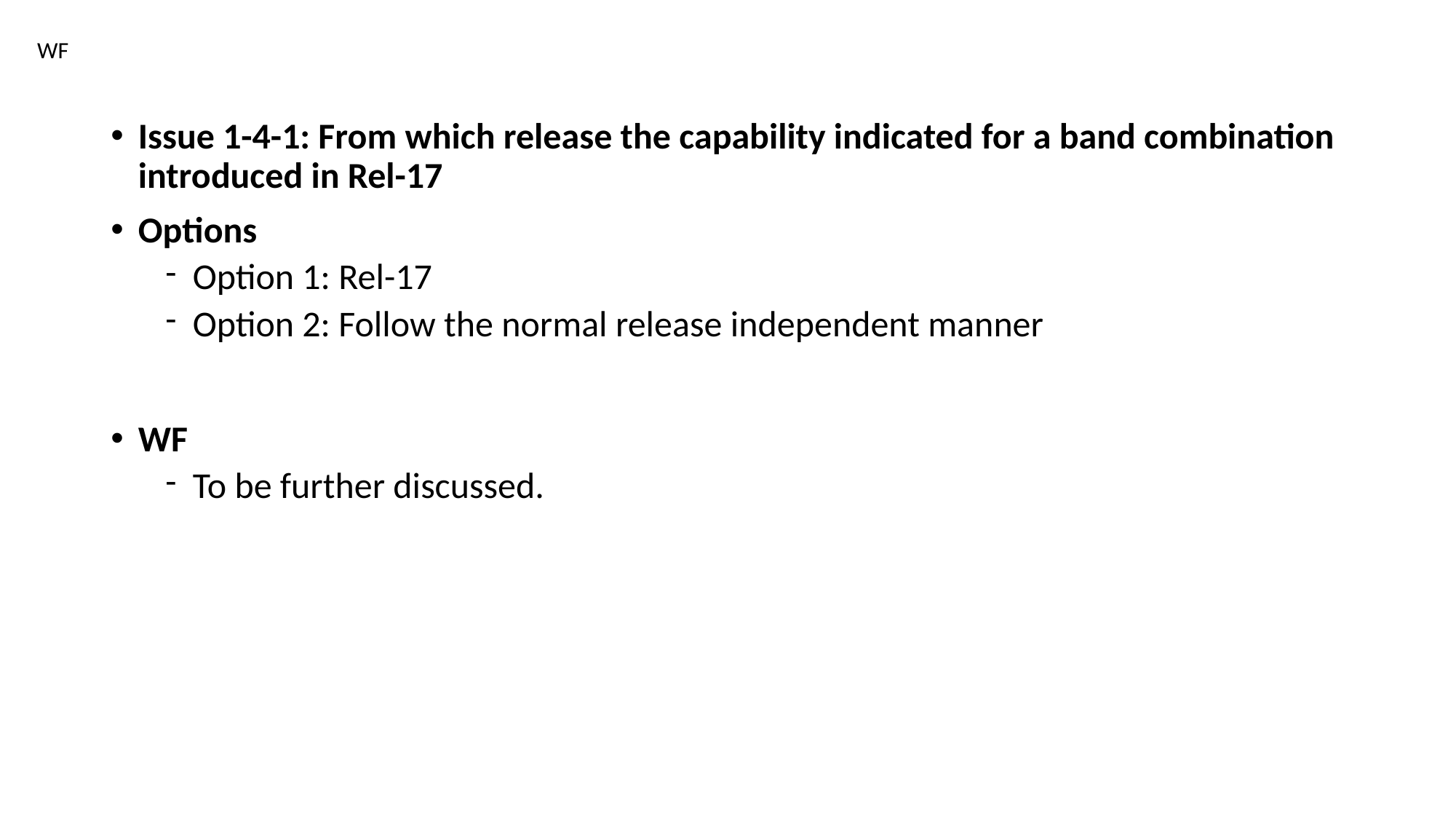

# WF
Issue 1-4-1: From which release the capability indicated for a band combination introduced in Rel-17
Options
Option 1: Rel-17
Option 2: Follow the normal release independent manner

WF
To be further discussed.